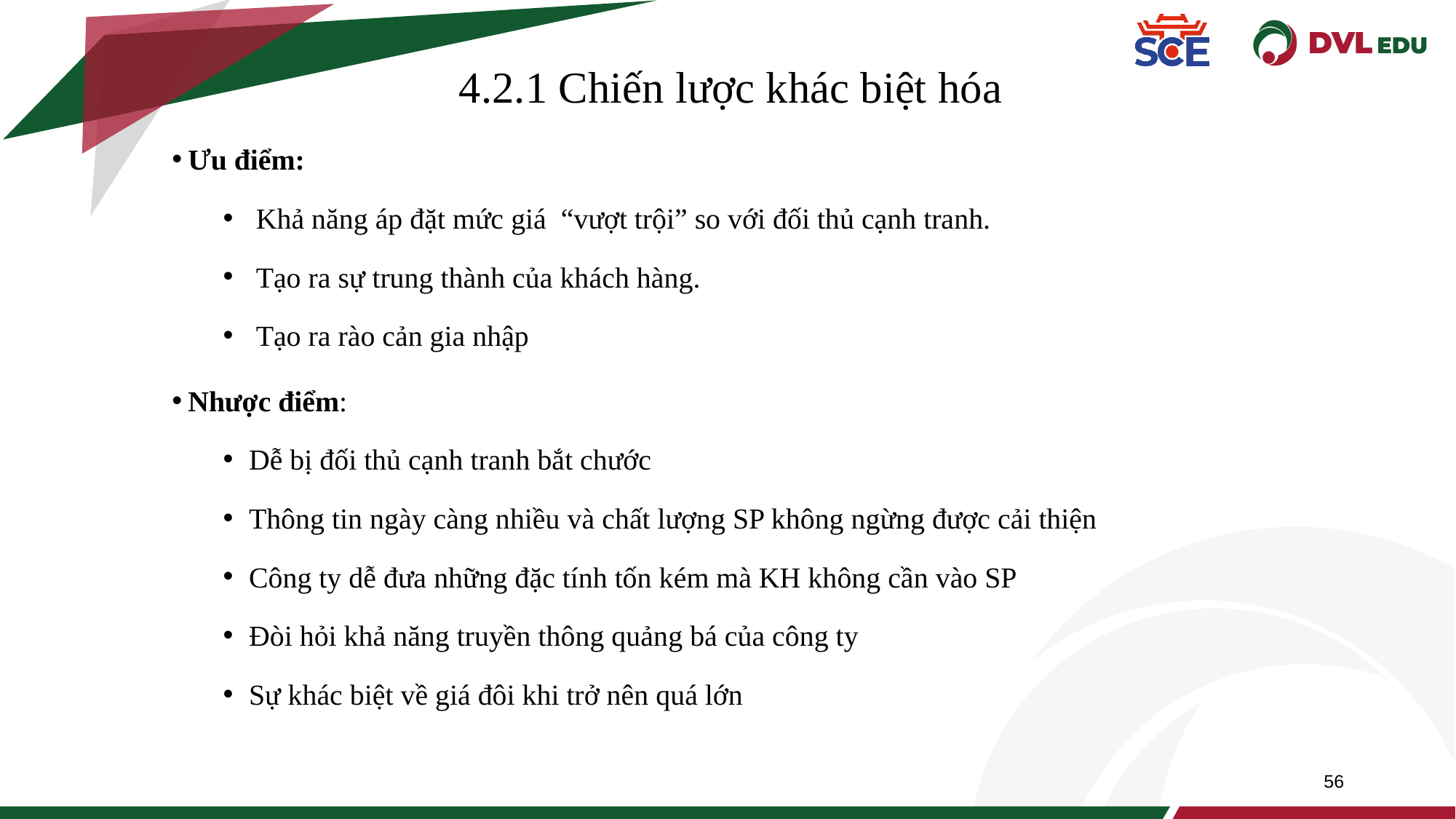

4.2.1 Chiến lược khác biệt hóa
 Ưu điểm:
 Khả năng áp đặt mức giá  “vượt trội” so với đối thủ cạnh tranh.
 Tạo ra sự trung thành của khách hàng.
 Tạo ra rào cản gia nhập
 Nhược điểm:
Dễ bị đối thủ cạnh tranh bắt chước
Thông tin ngày càng nhiều và chất lượng SP không ngừng được cải thiện
Công ty dễ đưa những đặc tính tốn kém mà KH không cần vào SP
Đòi hỏi khả năng truyền thông quảng bá của công ty
Sự khác biệt về giá đôi khi trở nên quá lớn
56